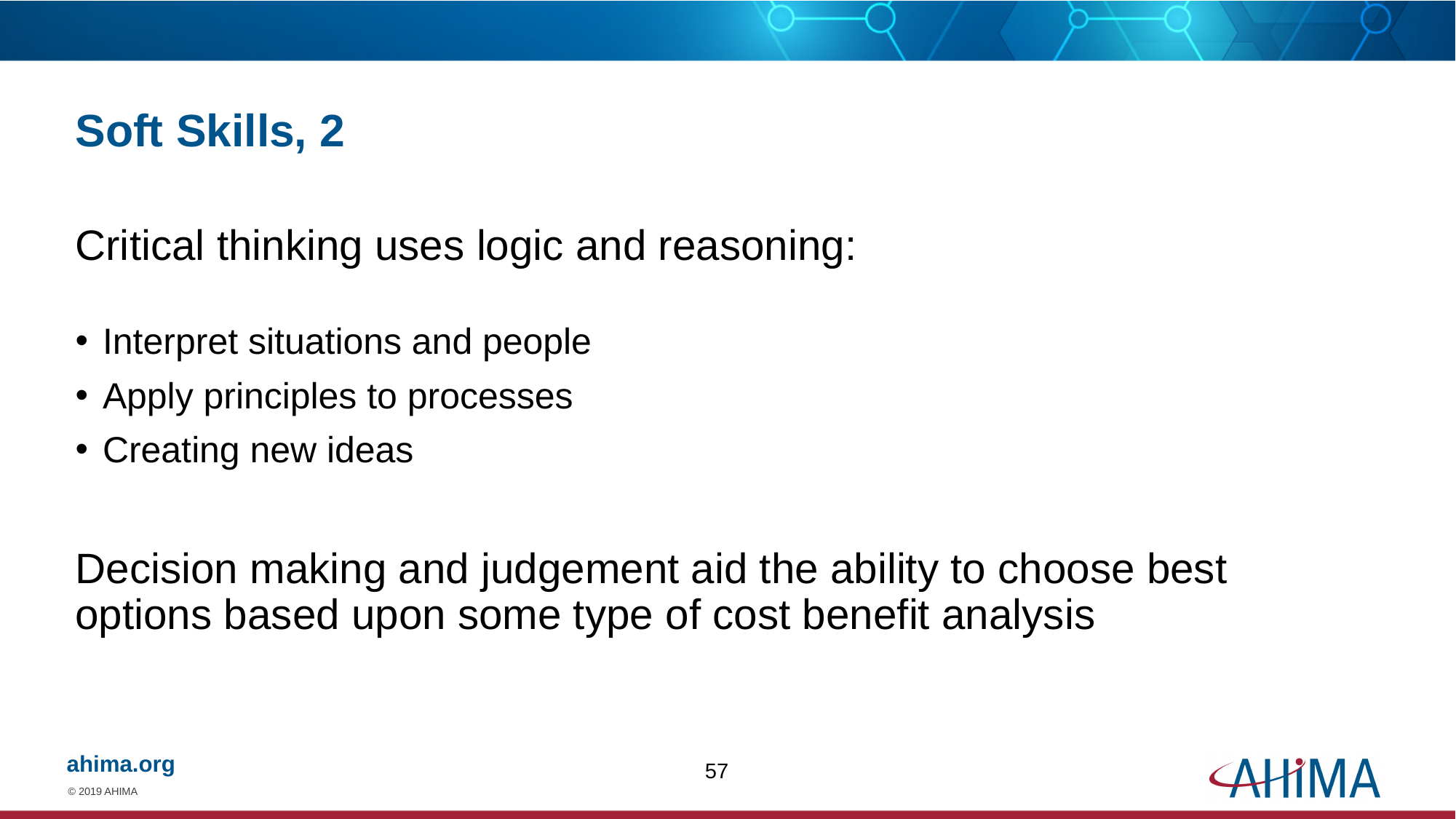

# Soft Skills, 2
Critical thinking uses logic and reasoning:

Interpret situations and people
Apply principles to processes
Creating new ideas

Decision making and judgement aid the ability to choose best options based upon some type of cost benefit analysis